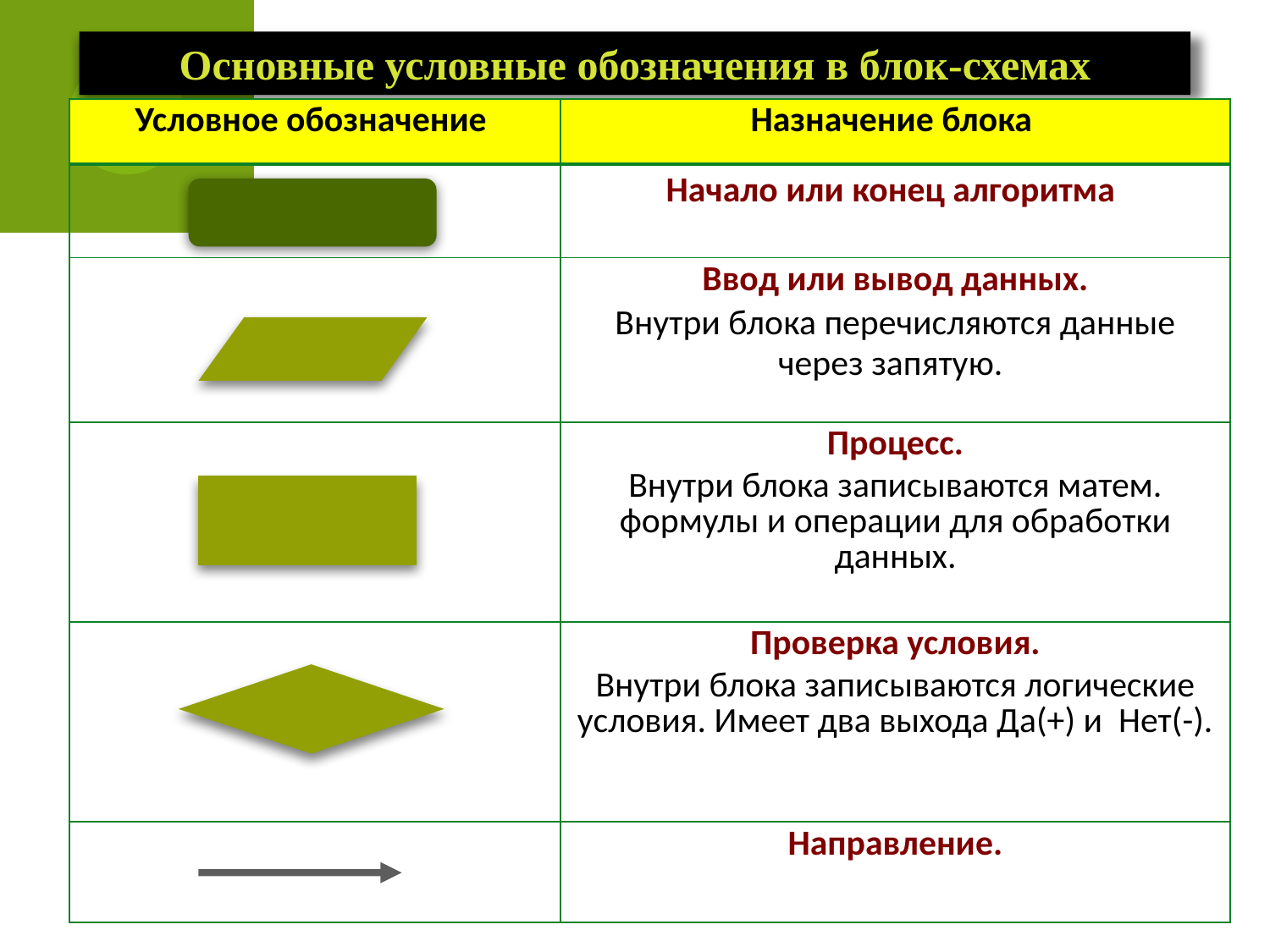

Основные условные обозначения в блок-схемах
| Условное обозначение | Назначение блока |
| --- | --- |
|  | Начало или конец алгоритма |
|  | Ввод или вывод данных. Внутри блока перечисляются данные через запятую. |
|  | Процесс. Внутри блока записываются матем. формулы и операции для обработки данных. |
|  | Проверка условия. Внутри блока записываются логические условия. Имеет два выхода Да(+) и Нет(-). |
|  | Направление. |